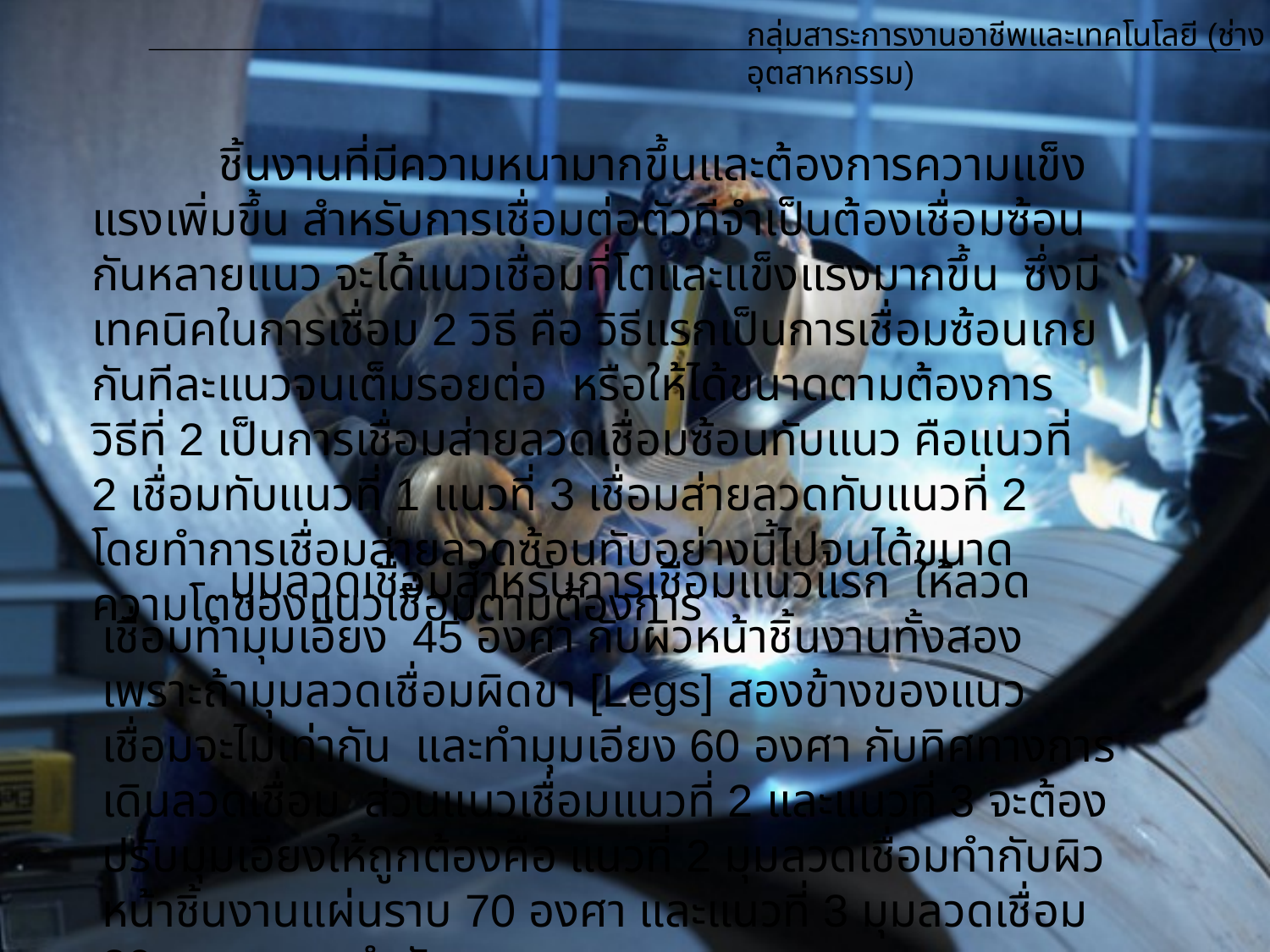

กลุ่มสาระการงานอาชีพและเทคโนโลยี (ช่างอุตสาหกรรม)
	ชิ้นงานที่มีความหนามากขึ้นและต้องการความแข็งแรงเพิ่มขึ้น สำหรับการเชื่อมต่อตัวทีจำเป็นต้องเชื่อมซ้อนกันหลายแนว จะได้แนวเชื่อมที่โตและแข็งแรงมากขึ้น  ซึ่งมีเทคนิคในการเชื่อม 2 วิธี คือ วิธีแรกเป็นการเชื่อมซ้อนเกยกันทีละแนวจนเต็มรอยต่อ  หรือให้ได้ขนาดตามต้องการ วิธีที่ 2 เป็นการเชื่อมส่ายลวดเชื่อมซ้อนทับแนว คือแนวที่ 2 เชื่อมทับแนวที่ 1 แนวที่ 3 เชื่อมส่ายลวดทับแนวที่ 2 โดยทำการเชื่อมส่ายลวดซ้อนทับอย่างนี้ไปจนได้ขนาดความโตของแนวเชื่อมตามต้องการ
	มุมลวดเชื่อมสำหรับการเชื่อมแนวแรก  ให้ลวดเชื่อมทำมุมเอียง  45 องศา กับผิวหน้าชิ้นงานทั้งสอง  เพราะถ้ามุมลวดเชื่อมผิดขา [Legs] สองข้างของแนวเชื่อมจะไม่เท่ากัน  และทำมุมเอียง 60 องศา กับทิศทางการเดินลวดเชื่อม  ส่วนแนวเชื่อมแนวที่ 2 และแนวที่ 3 จะต้องปรับมุมเอียงให้ถูกต้องคือ แนวที่ 2 มุมลวดเชื่อมทำกับผิวหน้าชิ้นงานแผ่นราบ 70 องศา และแนวที่ 3 มุมลวดเชื่อม 30 องศา ตามลำดับ